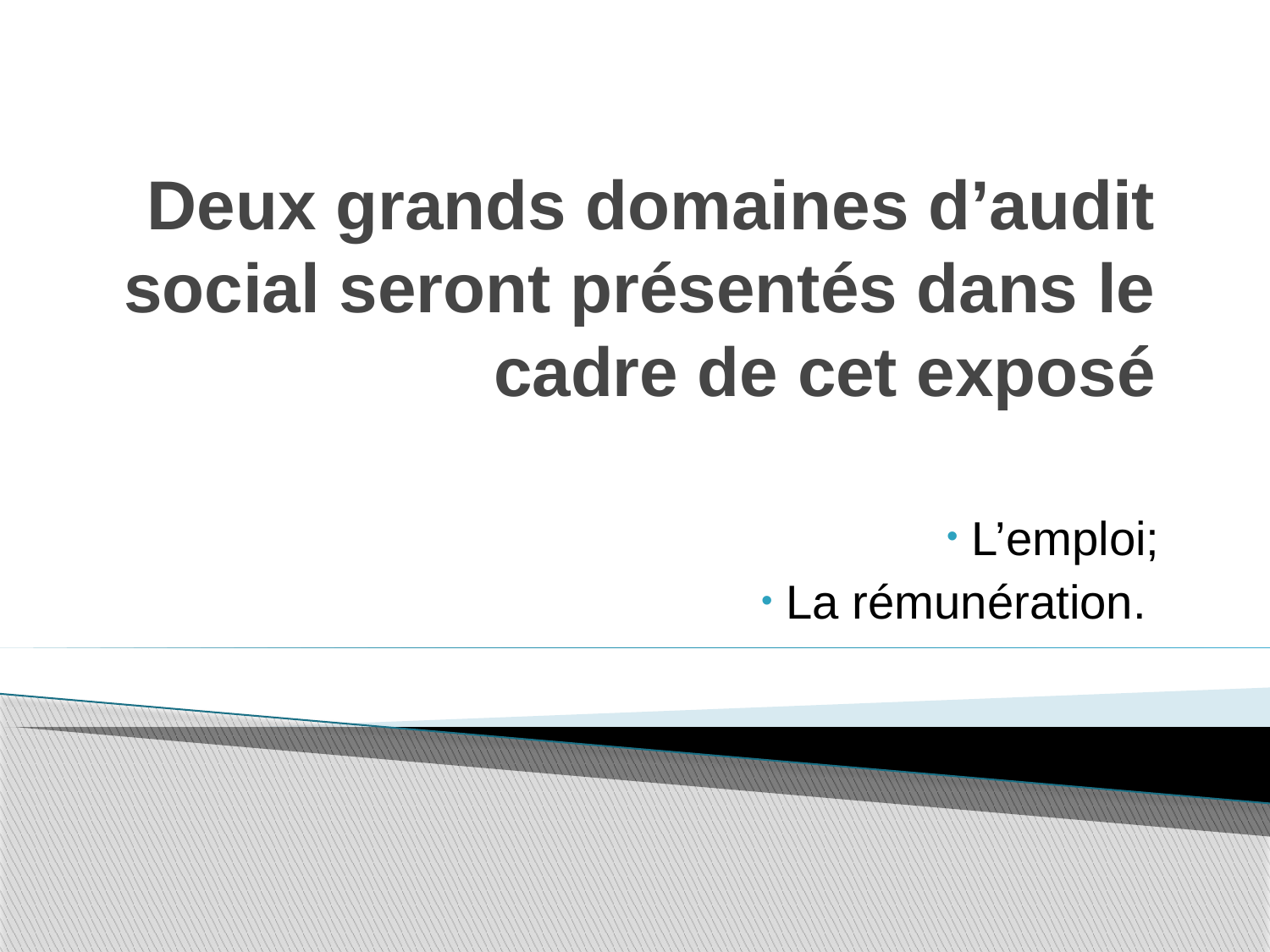

# Deux grands domaines d’audit social seront présentés dans le cadre de cet exposé
 L’emploi;
 La rémunération.